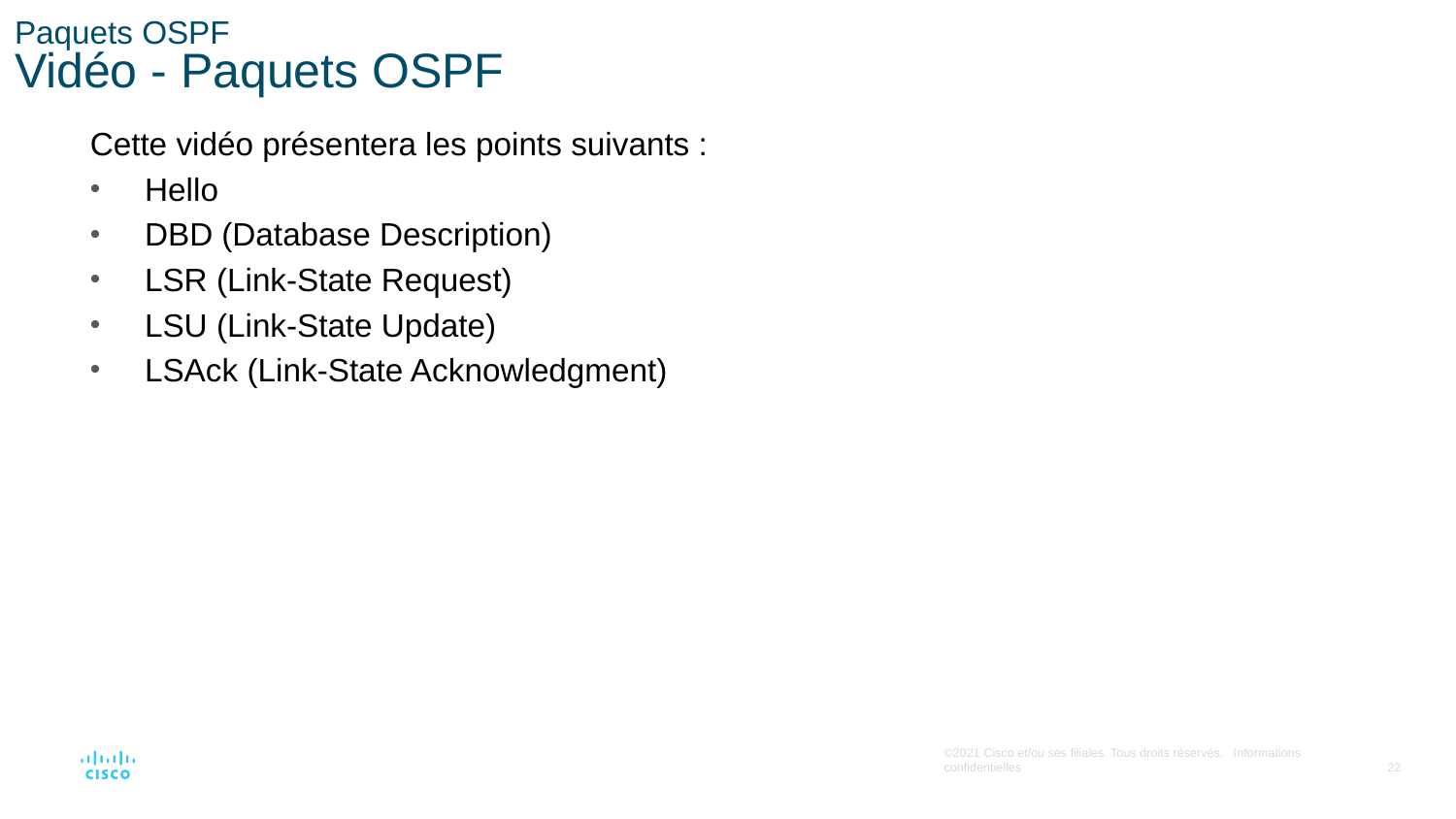

# Paquets OSPF Vidéo - Paquets OSPF
Cette vidéo présentera les points suivants :
Hello
DBD (Database Description)
LSR (Link-State Request)
LSU (Link-State Update)
LSAck (Link-State Acknowledgment)